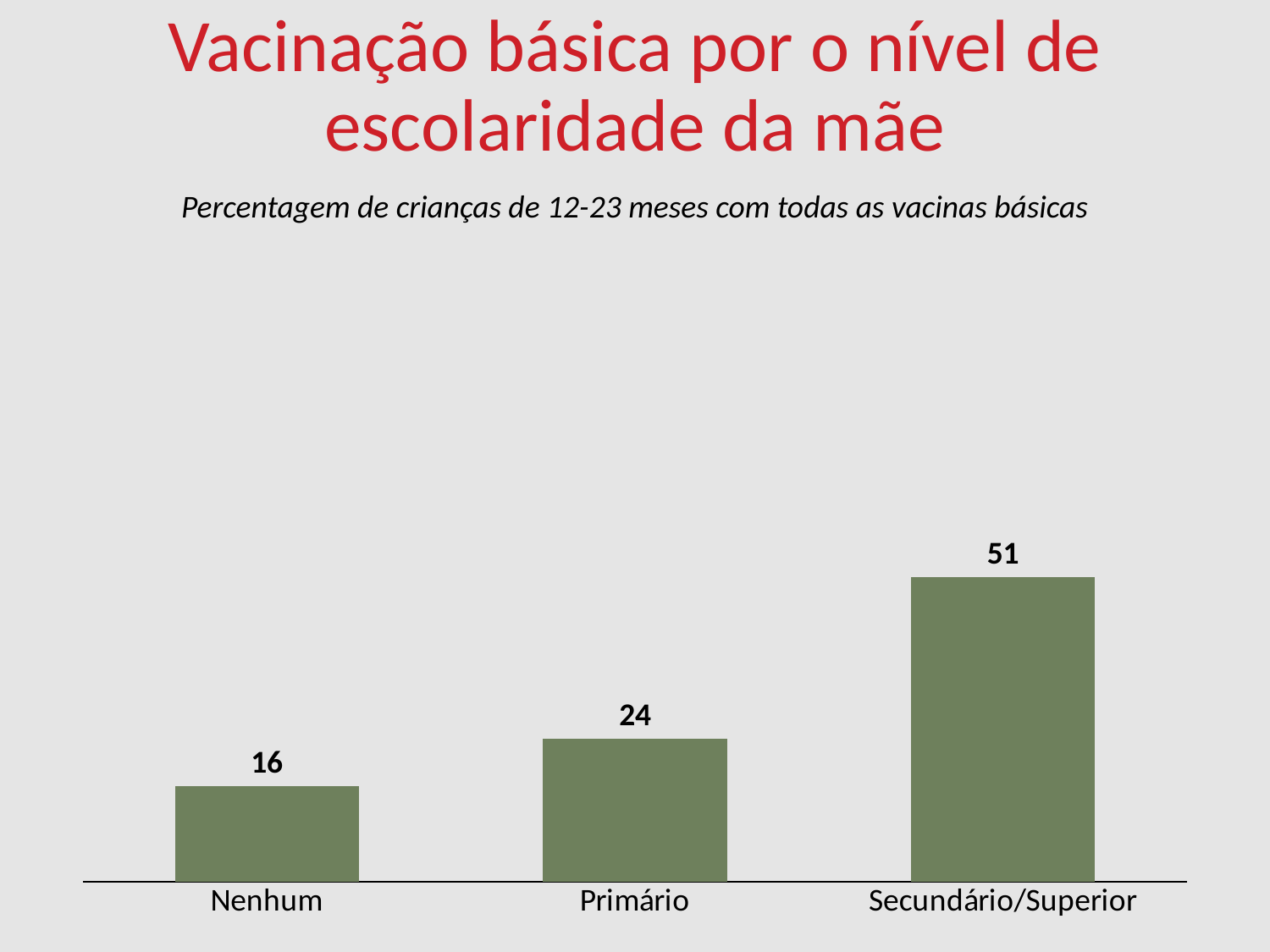

Vacinação básica por o nível de escolaridade da mãe
Percentagem de crianças de 12-23 meses com todas as vacinas básicas

### Chart

| Category | Column1 |
|---|---|
| Nenhum | 16.0 |
| Primário | 24.0 |
| Secundário/Superior | 51.0 |